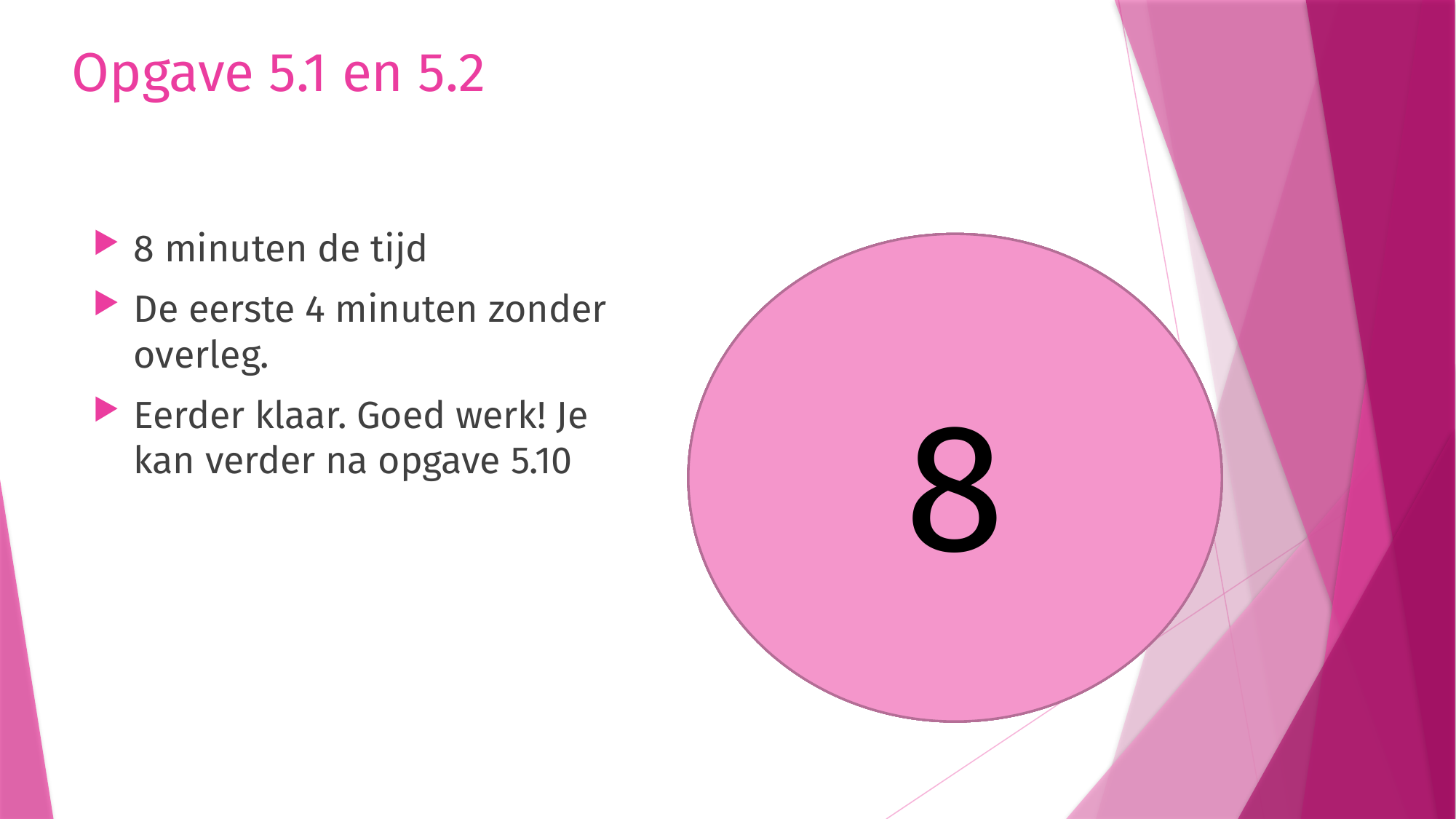

# Opgave 5.1 en 5.2
8 minuten de tijd
De eerste 4 minuten zonder overleg.
Eerder klaar. Goed werk! Je kan verder na opgave 5.10
8
5
6
7
4
3
1
2